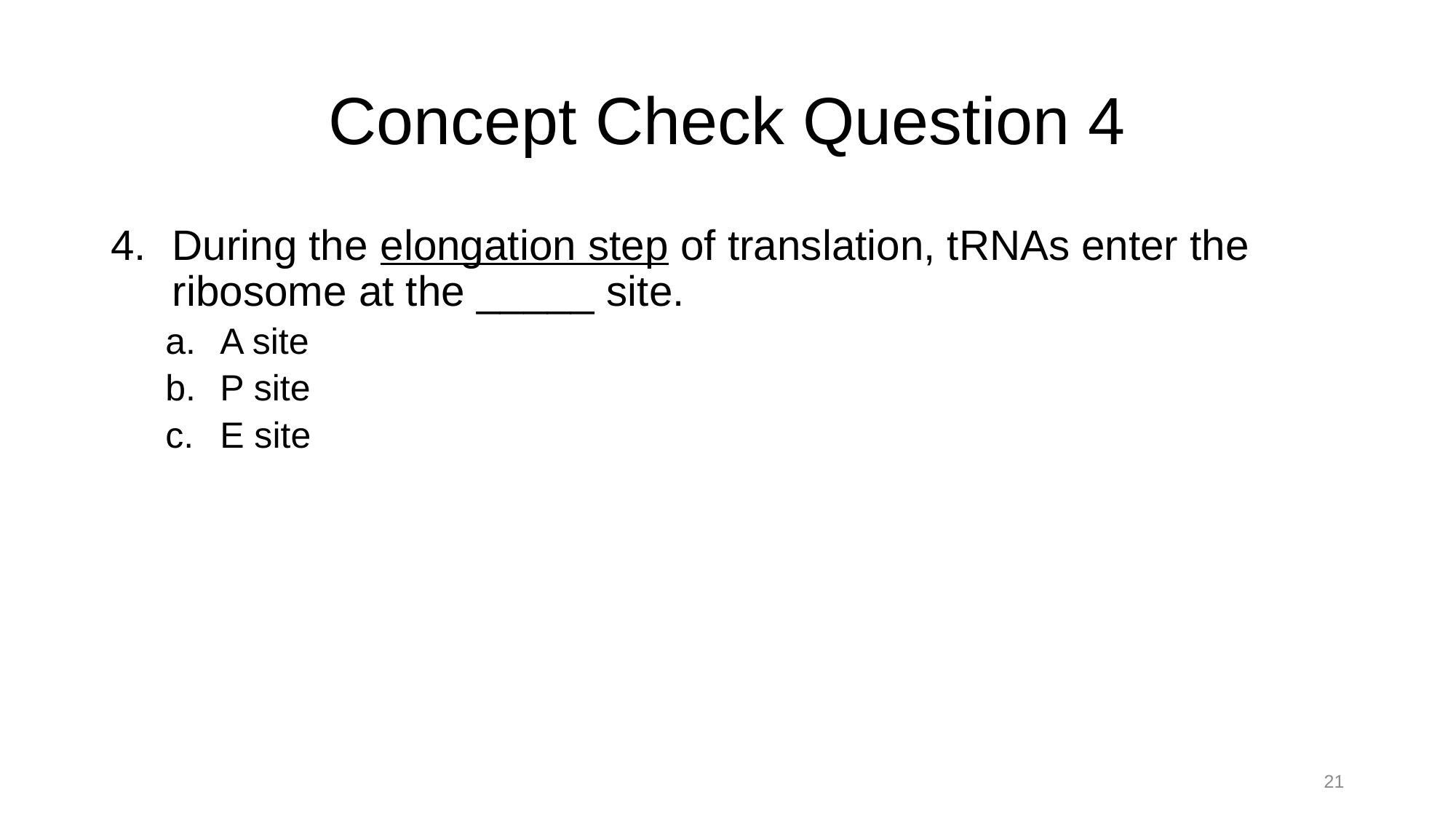

# Concept Check Question 4
During the elongation step of translation, tRNAs enter the ribosome at the _____ site.
A site
P site
E site

21